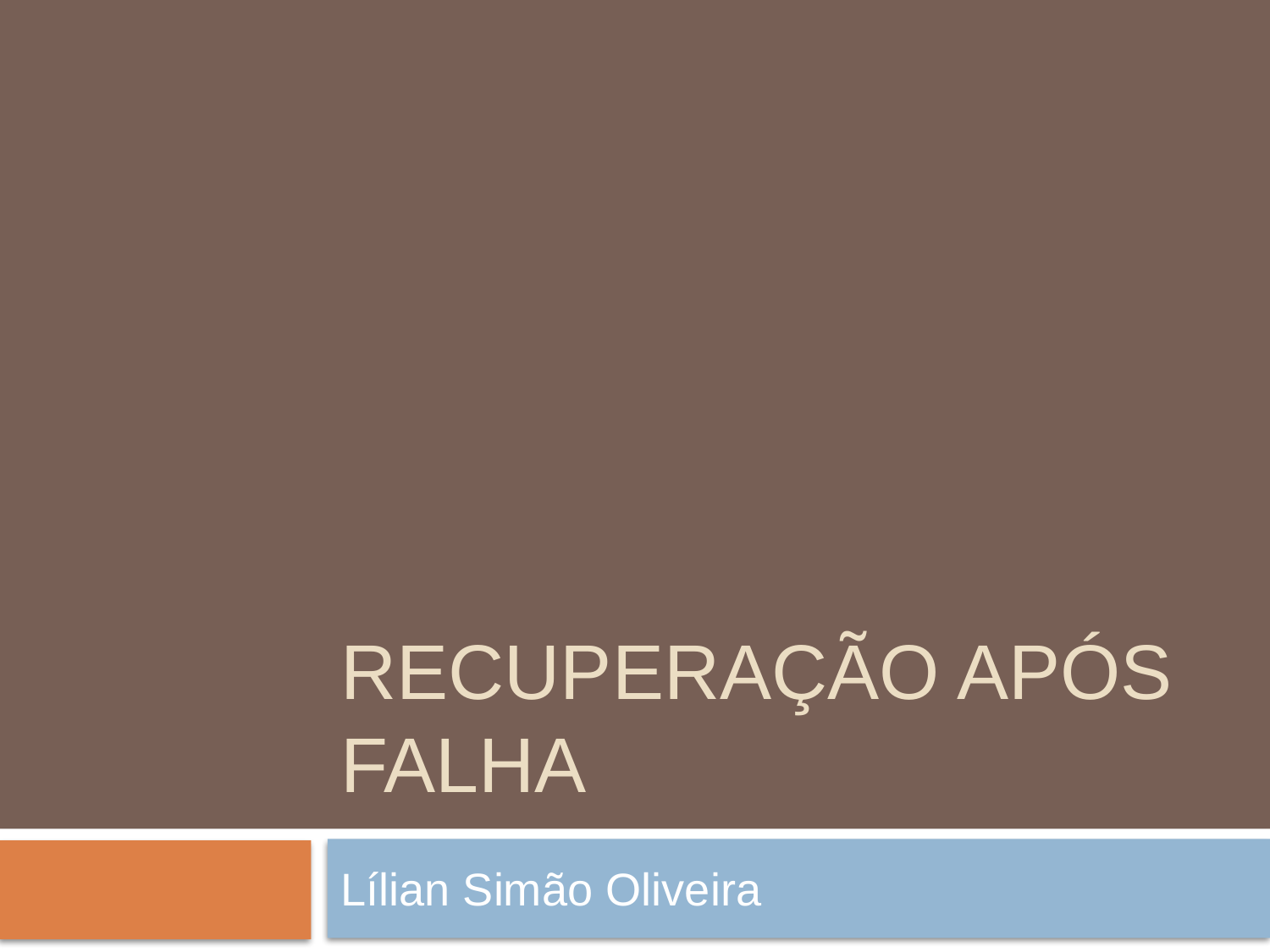

# Recuperação após falha
Lílian Simão Oliveira